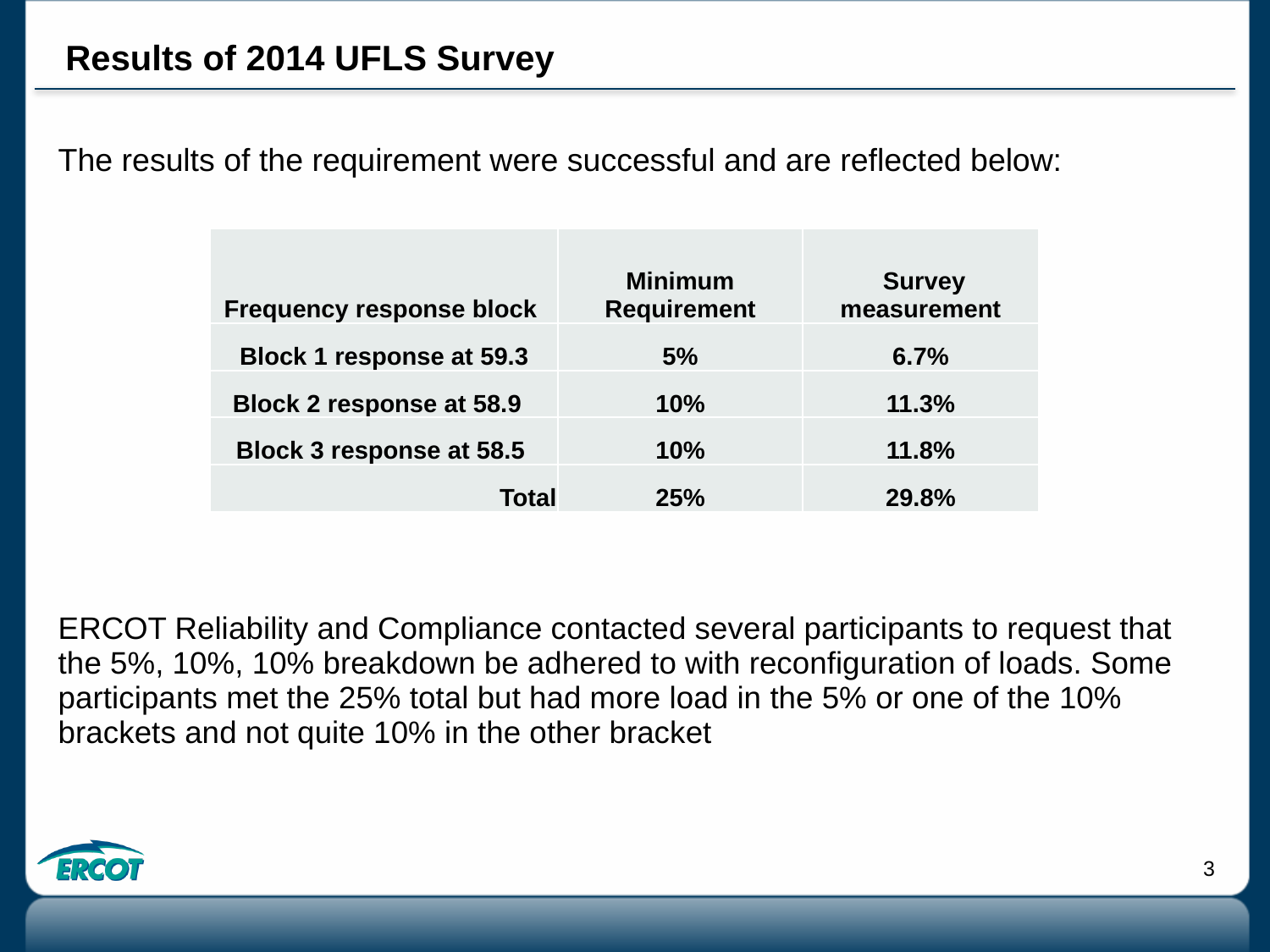

# Results of 2014 UFLS Survey
The results of the requirement were successful and are reflected below:
| Frequency response block | Minimum Requirement | Survey measurement |
| --- | --- | --- |
| Block 1 response at 59.3 | 5% | 6.7% |
| Block 2 response at 58.9 | 10% | 11.3% |
| Block 3 response at 58.5 | 10% | 11.8% |
| Total | 25% | 29.8% |

ERCOT Reliability and Compliance contacted several participants to request that the 5%, 10%, 10% breakdown be adhered to with reconfiguration of loads. Some participants met the 25% total but had more load in the 5% or one of the 10% brackets and not quite 10% in the other bracket